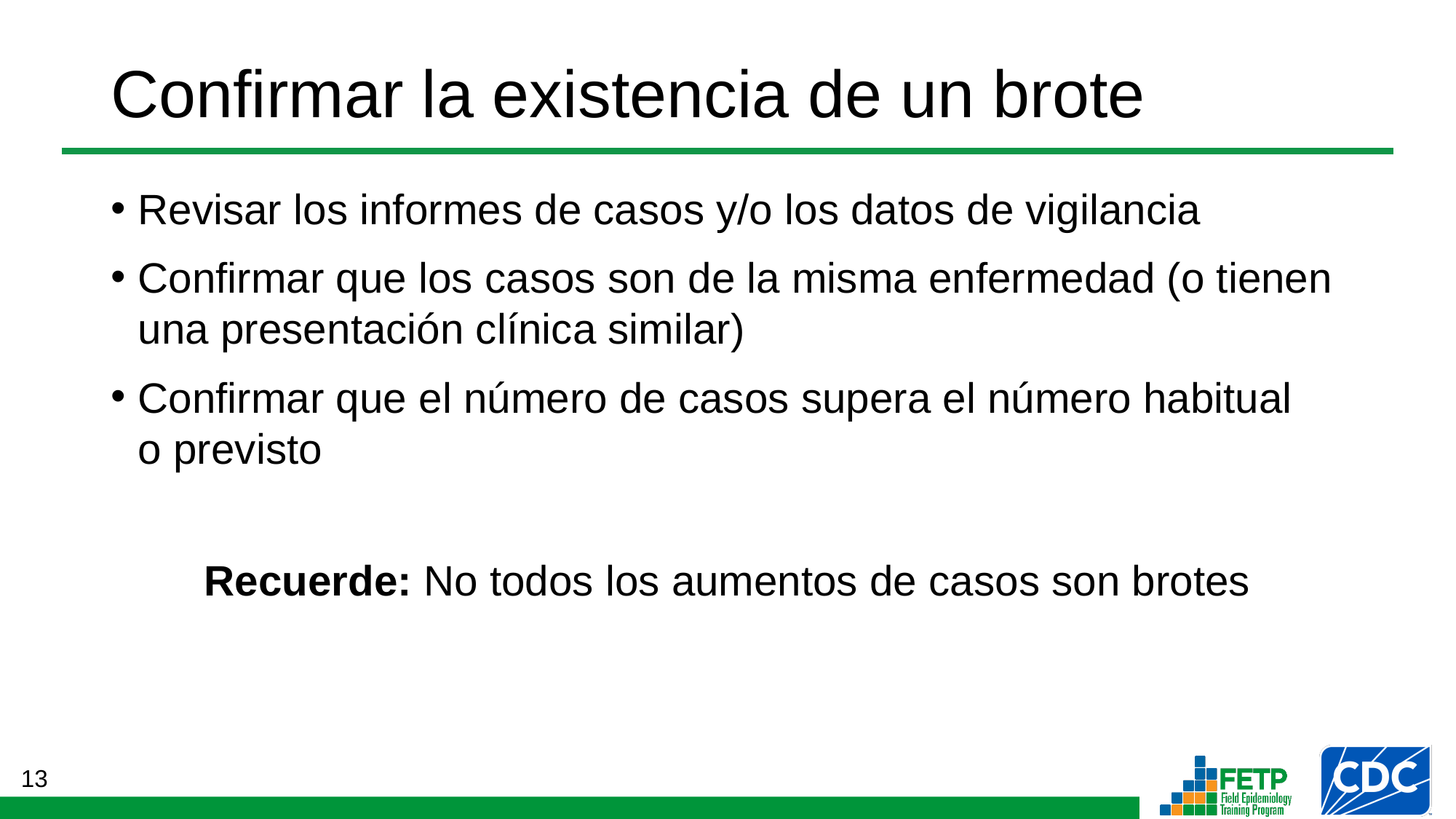

# Confirmar la existencia de un brote
Revisar los informes de casos y/o los datos de vigilancia
Confirmar que los casos son de la misma enfermedad (o tienen una presentación clínica similar)
Confirmar que el número de casos supera el número habitual
o previsto

Recuerde: No todos los aumentos de casos son brotes